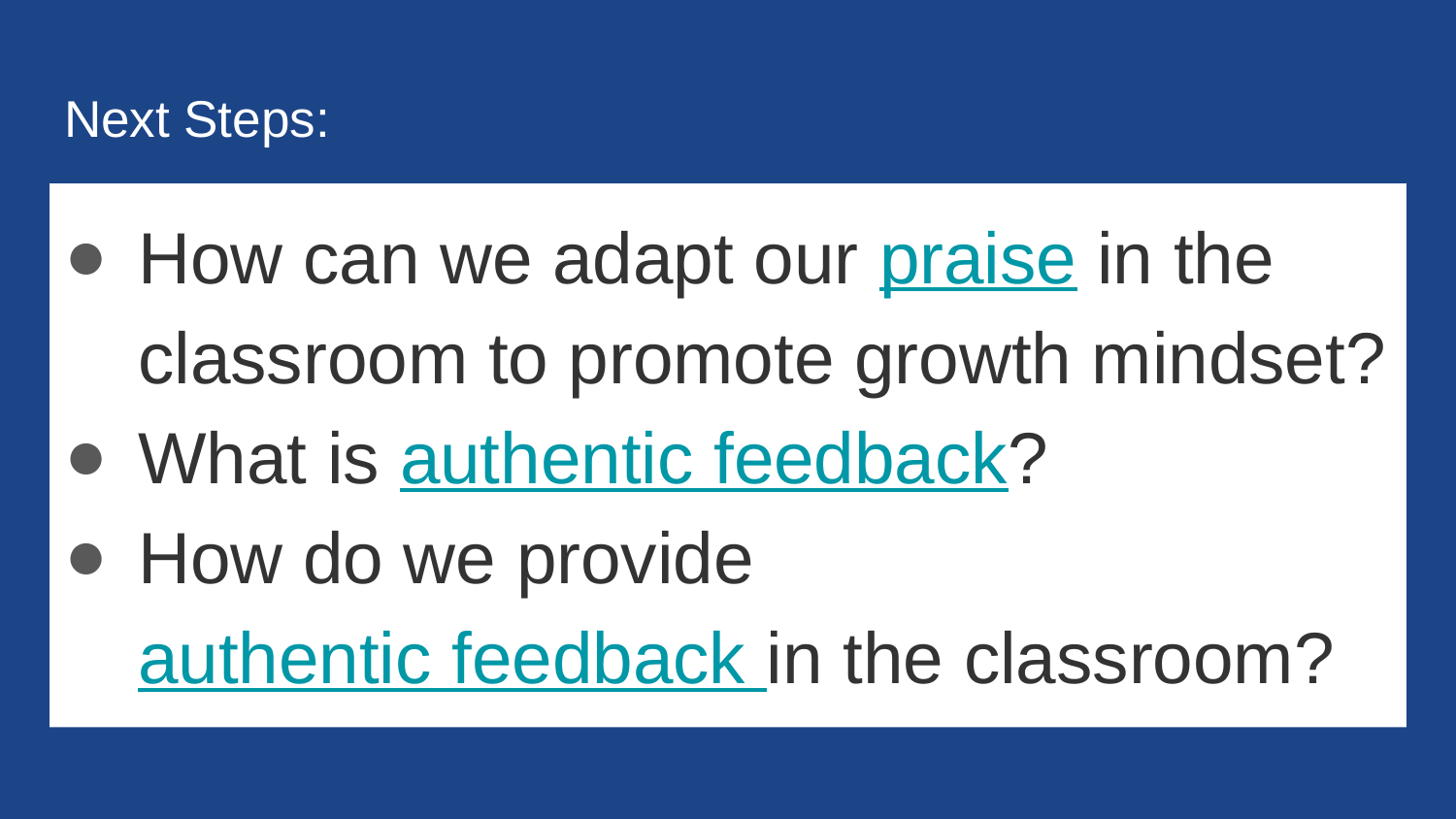

# Next Steps:
How can we adapt our praise in the classroom to promote growth mindset?
What is authentic feedback?
How do we provide authentic feedback in the classroom?